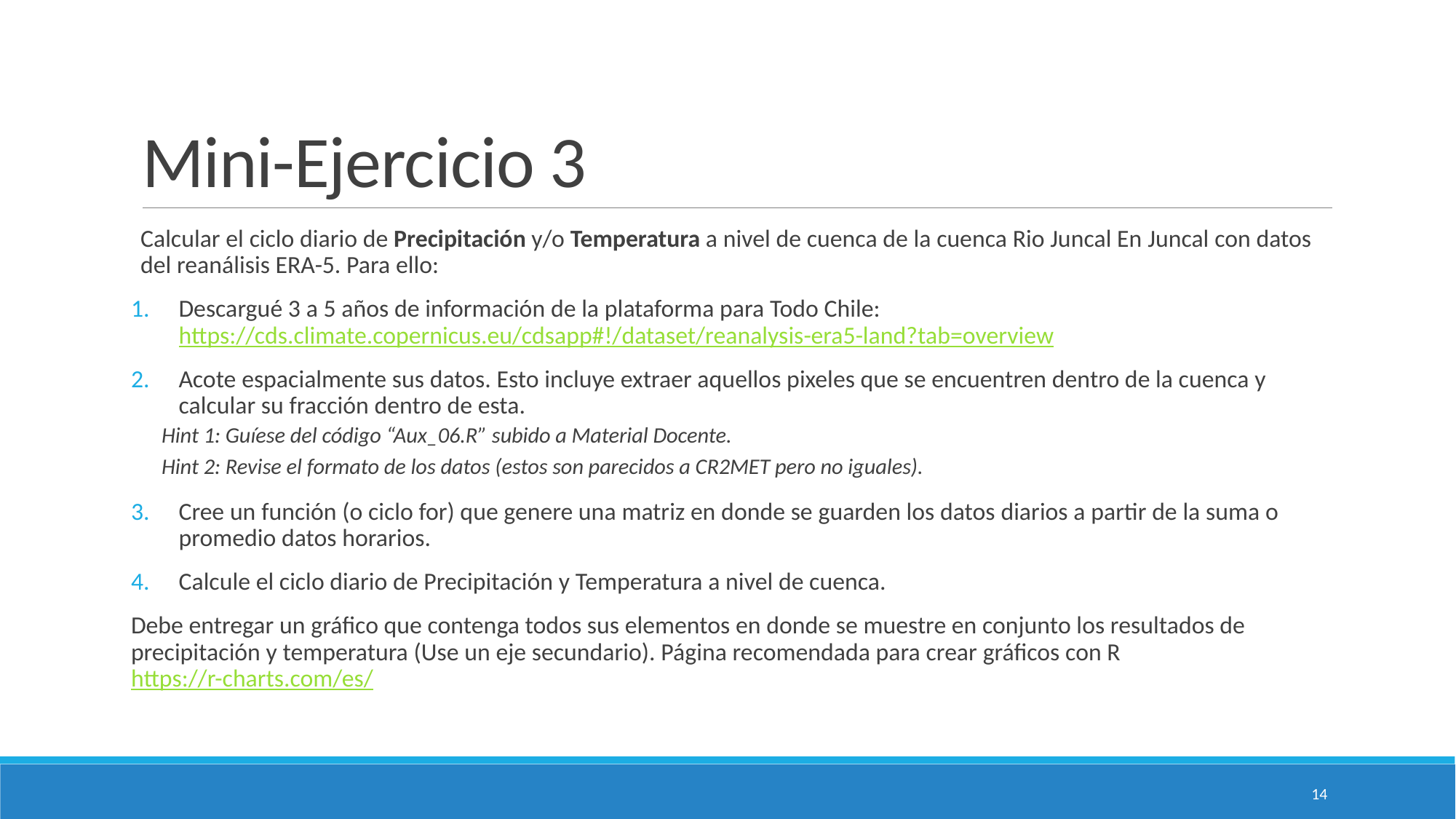

# Mini-Ejercicio 3
Calcular el ciclo diario de Precipitación y/o Temperatura a nivel de cuenca de la cuenca Rio Juncal En Juncal con datos del reanálisis ERA-5. Para ello:
Descargué 3 a 5 años de información de la plataforma para Todo Chile: https://cds.climate.copernicus.eu/cdsapp#!/dataset/reanalysis-era5-land?tab=overview
Acote espacialmente sus datos. Esto incluye extraer aquellos pixeles que se encuentren dentro de la cuenca y calcular su fracción dentro de esta.
Hint 1: Guíese del código “Aux_06.R” subido a Material Docente.
Hint 2: Revise el formato de los datos (estos son parecidos a CR2MET pero no iguales).
Cree un función (o ciclo for) que genere una matriz en donde se guarden los datos diarios a partir de la suma o promedio datos horarios.
Calcule el ciclo diario de Precipitación y Temperatura a nivel de cuenca.
Debe entregar un gráfico que contenga todos sus elementos en donde se muestre en conjunto los resultados de precipitación y temperatura (Use un eje secundario). Página recomendada para crear gráficos con R https://r-charts.com/es/

14